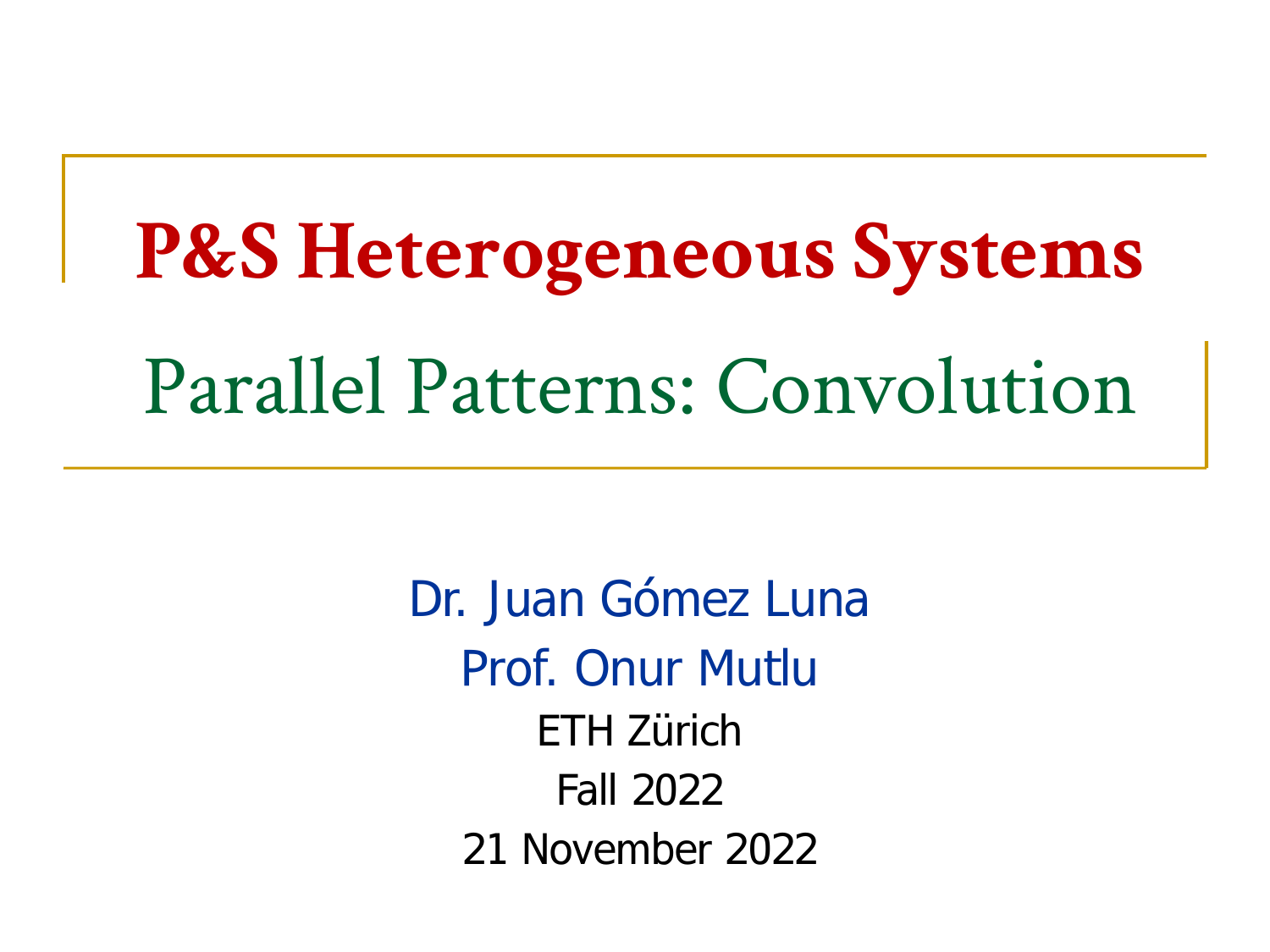

# P&S Heterogeneous Systems Parallel Patterns: Convolution
Dr. Juan Gómez Luna
Prof. Onur Mutlu
ETH Zürich
Fall 2022
21 November 2022